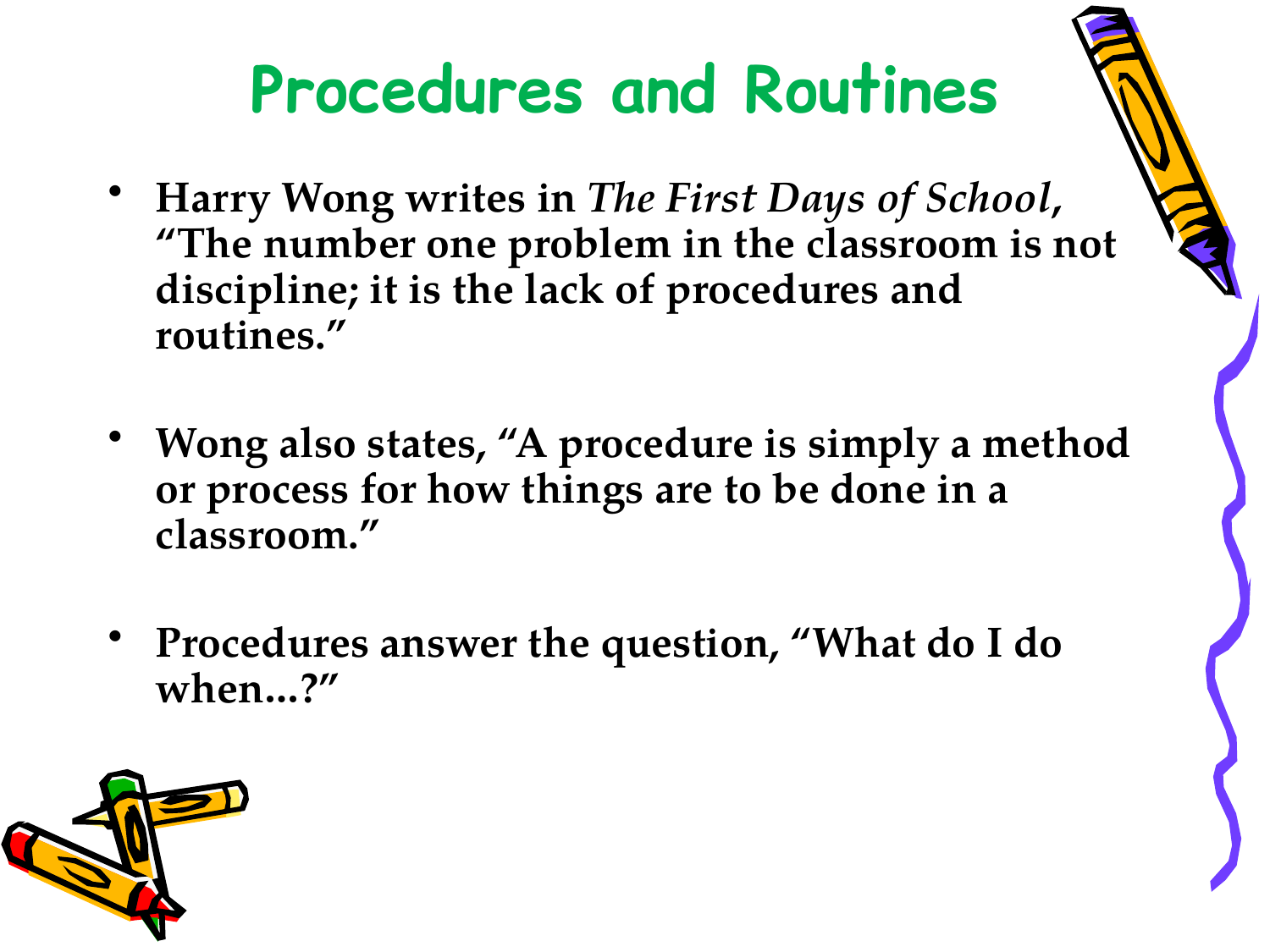

# Procedures and Routines
Harry Wong writes in The First Days of School, “The number one problem in the classroom is not discipline; it is the lack of procedures and routines.”

Wong also states, “A procedure is simply a method or process for how things are to be done in a classroom.”

Procedures answer the question, “What do I do when…?”